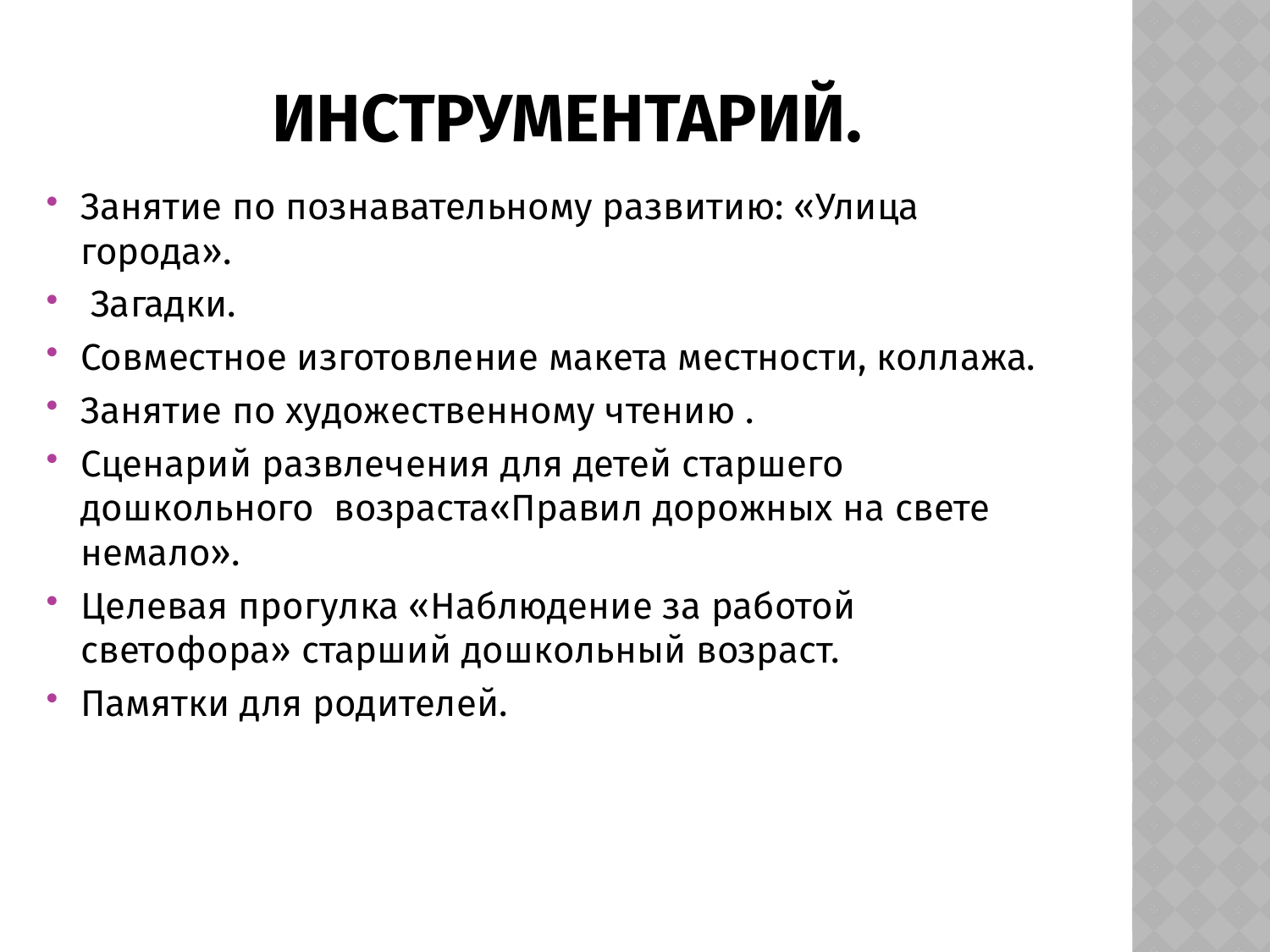

# Инструментарий.
Занятие по познавательному развитию: «Улица города».
 Загадки.
Совместное изготовление макета местности, коллажа.
Занятие по художественному чтению .
Сценарий развлечения для детей старшего дошкольного  возраста«Правил дорожных на свете немало».
Целевая прогулка «Наблюдение за работой светофора» старший дошкольный возраст.
Памятки для родителей.